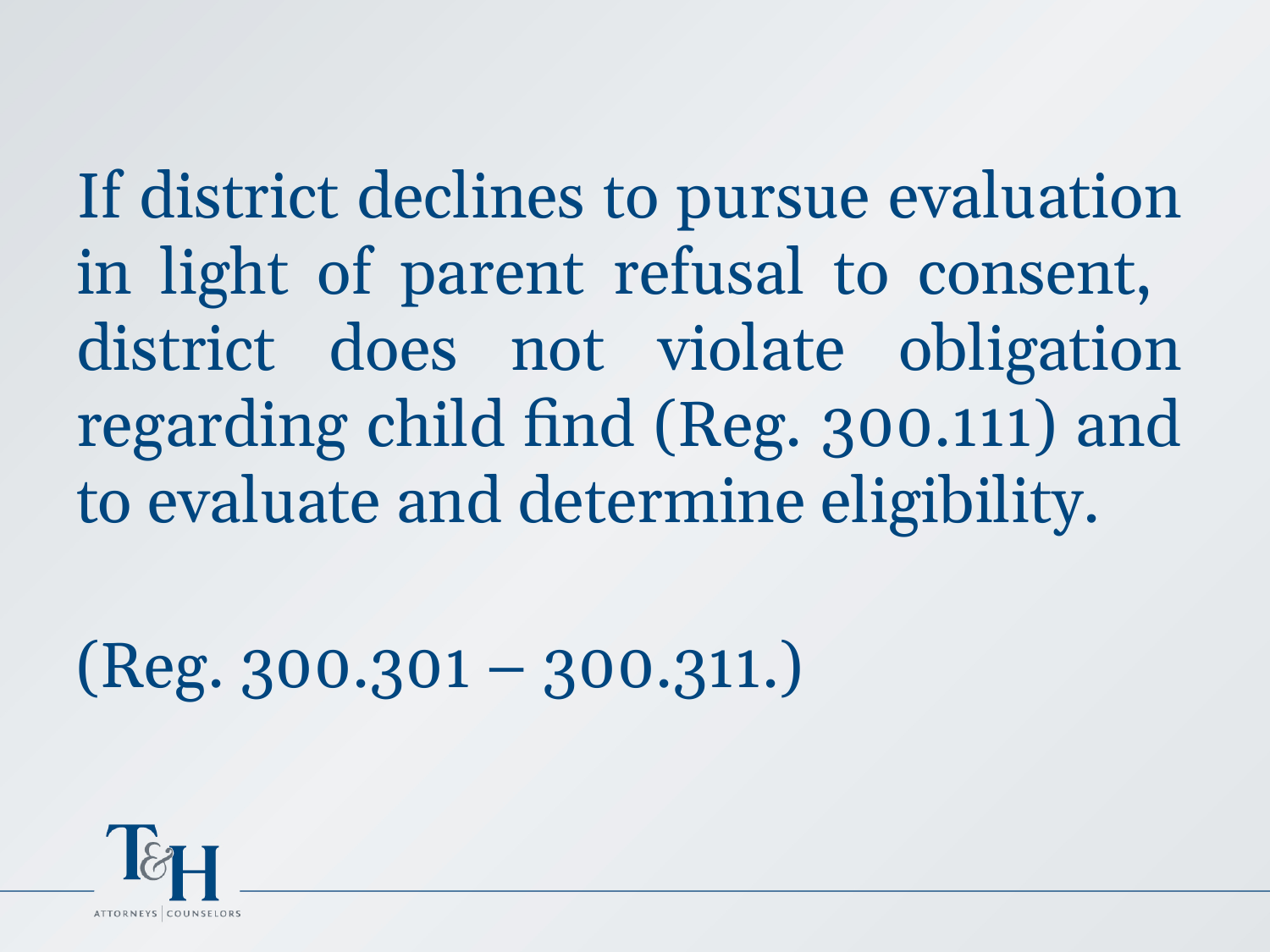

If district declines to pursue evaluation in light of parent refusal to consent,  district does not violate obligation regarding child find (Reg. 300.111) and to evaluate and determine eligibility.

(Reg. 300.301 – 300.311.)